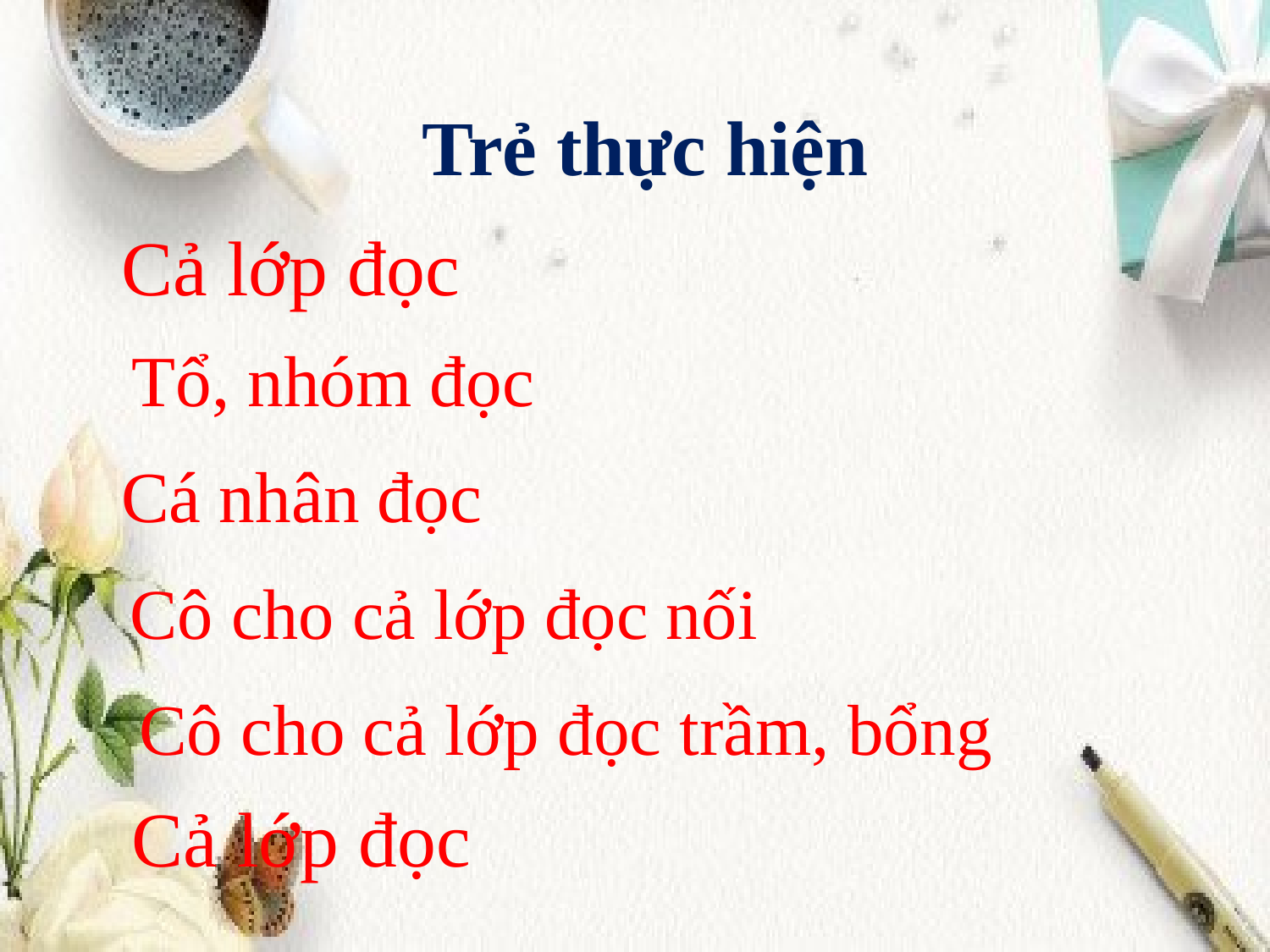

# Trẻ thực hiện
Cả lớp đọc
Tổ, nhóm đọc
Cá nhân đọc
Cô cho cả lớp đọc nối
Cô cho cả lớp đọc trầm, bổng
Cả lớp đọc